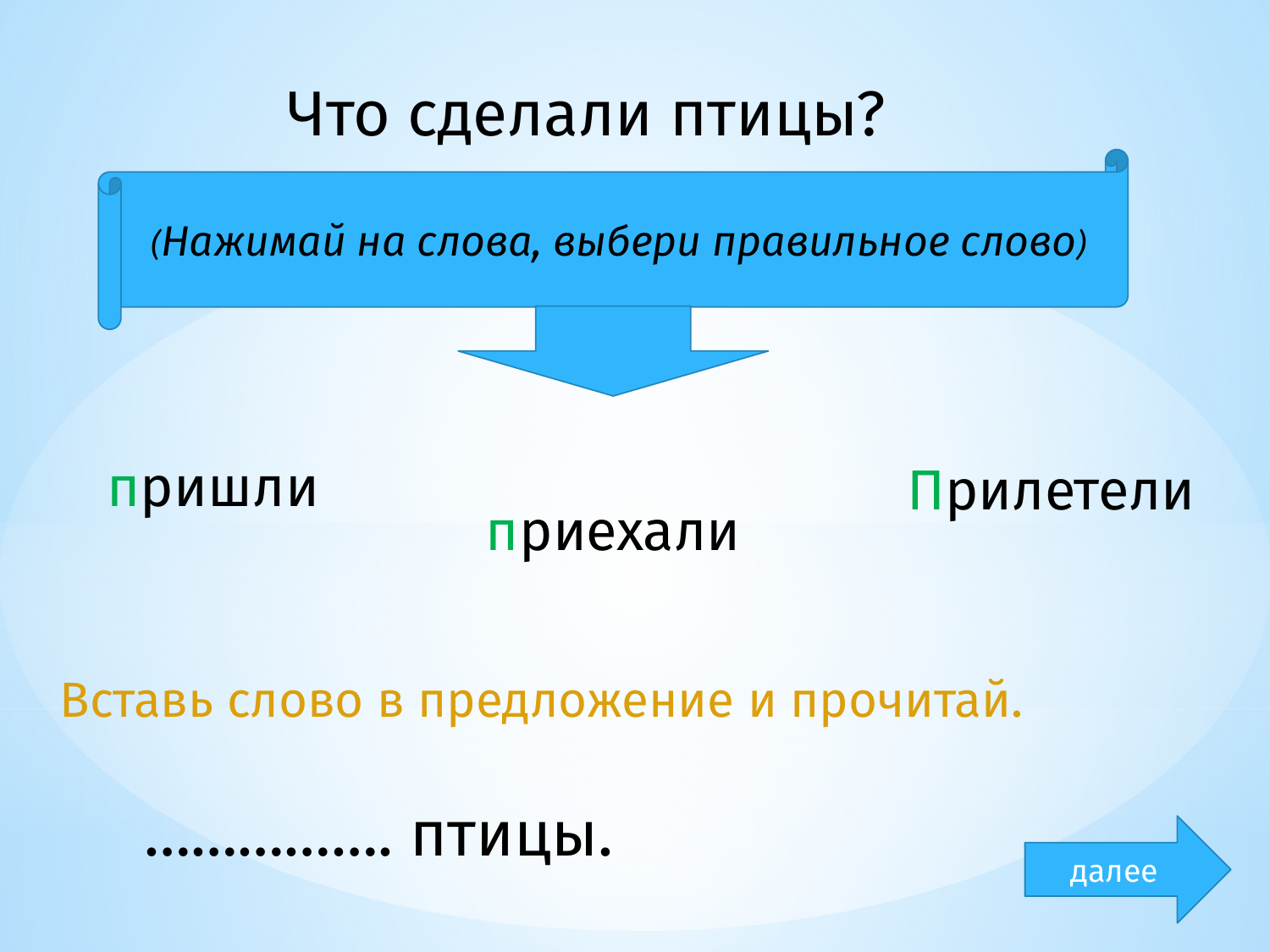

Что сделали птицы?
(Нажимай на слова, выбери правильное слово)

пришли
Прилетели
приехали
Вставь слово в предложение и прочитай.

……………. птицы.
далее